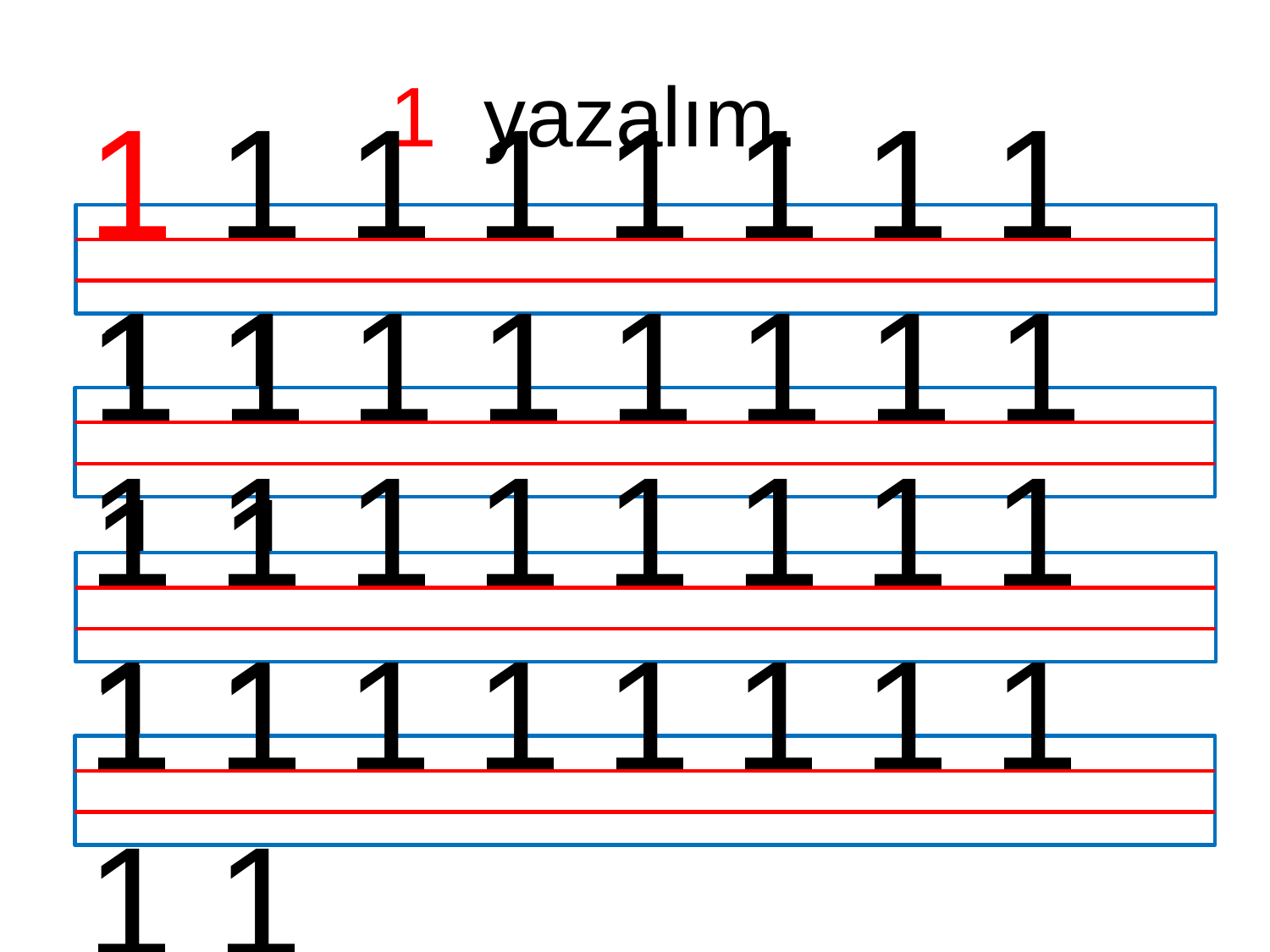

# 1  yazalım.
1 1 1 1 1 1 1 1 1 1

1 1 1 1 1 1 1 1 1 1
1 1 1 1 1 1 1 1 1 1

1 1 1 1 1 1 1 1 1 1